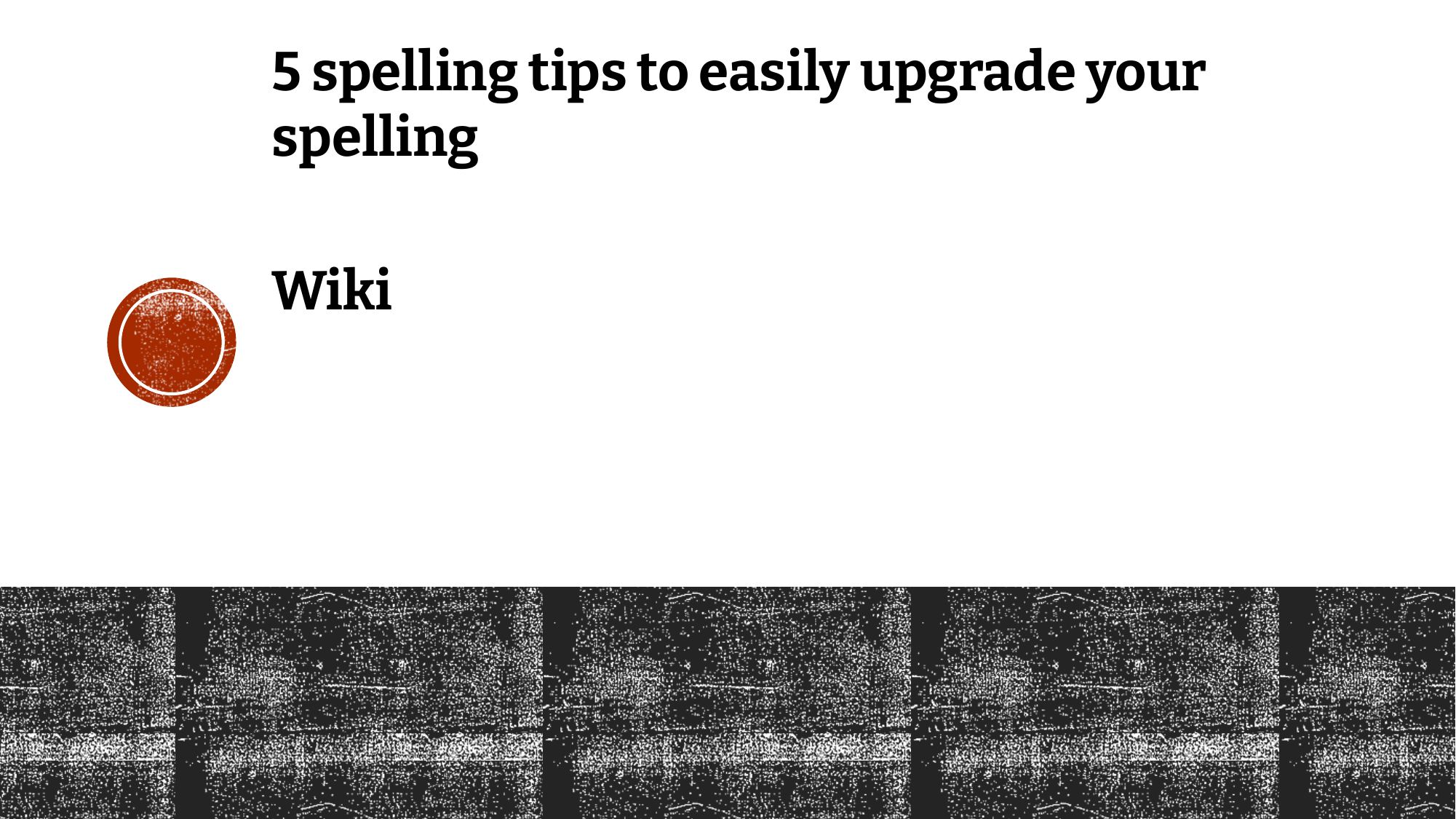

5 spelling tips to easily upgrade your spelling

Wiki